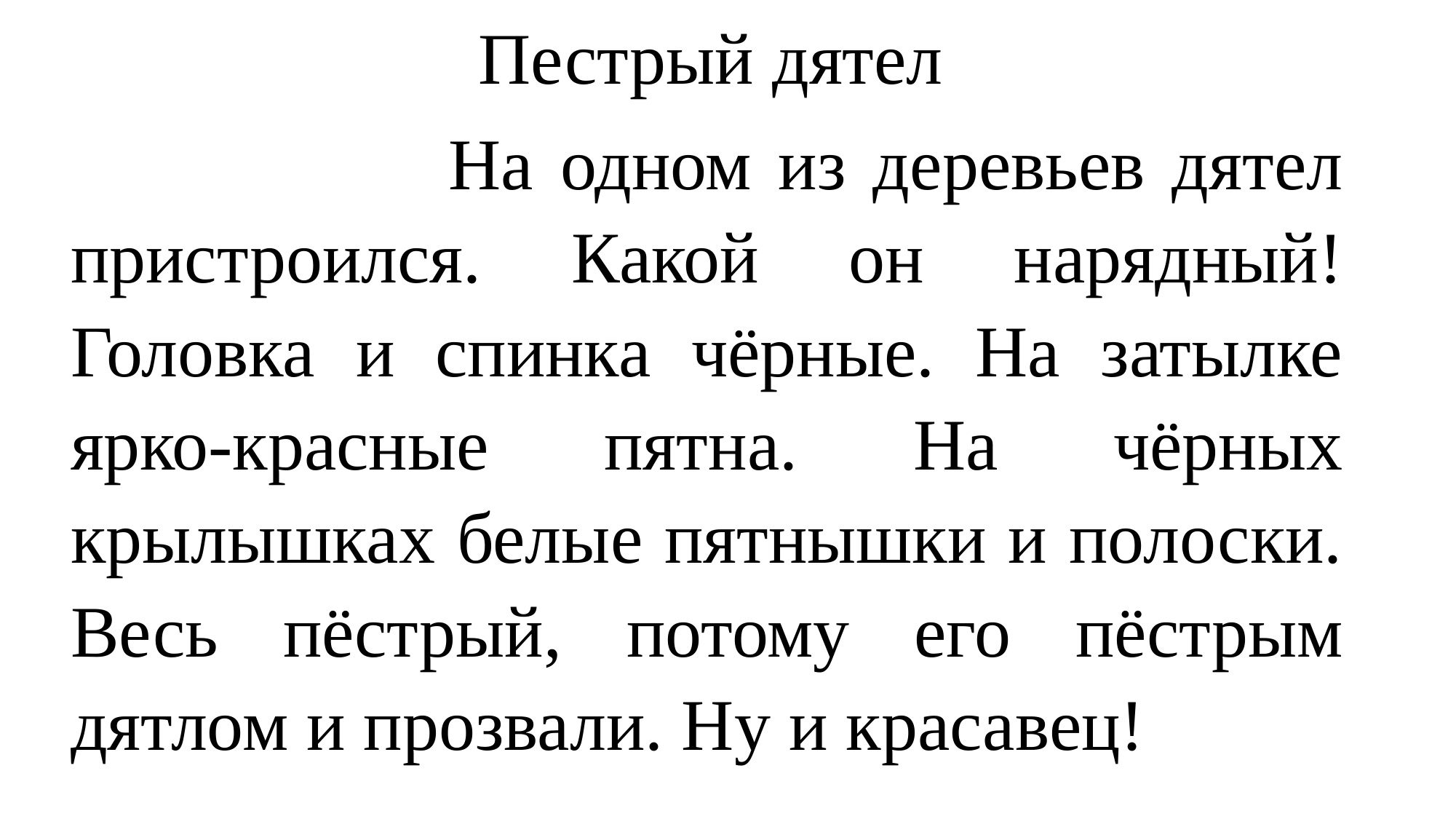

Пестрый дятел
              На одном из деревьев дятел пристроился. Какой он нарядный! Головка и спинка чёрные. На затылке ярко-красные пятна. На чёрных крылышках белые пятнышки и полоски. Весь пёстрый, потому его пёстрым дятлом и прозвали. Ну и красавец!